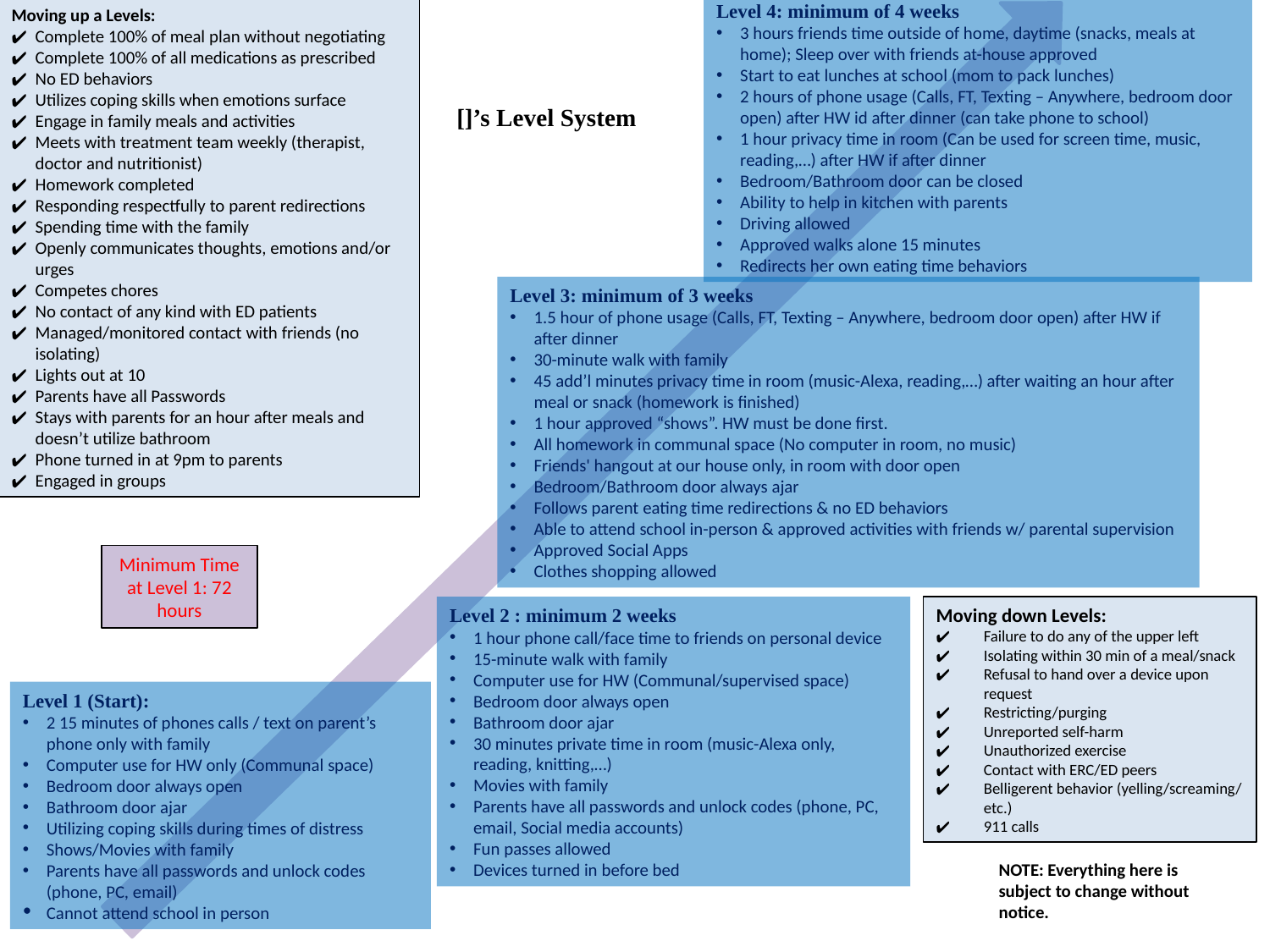

Level 4: minimum of 4 weeks
3 hours friends time outside of home, daytime (snacks, meals at home); Sleep over with friends at-house approved
Start to eat lunches at school (mom to pack lunches)
2 hours of phone usage (Calls, FT, Texting – Anywhere, bedroom door open) after HW id after dinner (can take phone to school)
1 hour privacy time in room (Can be used for screen time, music, reading,…) after HW if after dinner
Bedroom/Bathroom door can be closed
Ability to help in kitchen with parents
Driving allowed
Approved walks alone 15 minutes
Redirects her own eating time behaviors
Moving up a Levels:
Complete 100% of meal plan without negotiating
Complete 100% of all medications as prescribed
No ED behaviors
Utilizes coping skills when emotions surface
Engage in family meals and activities
Meets with treatment team weekly (therapist, doctor and nutritionist)
Homework completed
Responding respectfully to parent redirections
Spending time with the family
Openly communicates thoughts, emotions and/or urges
Competes chores
No contact of any kind with ED patients
Managed/monitored contact with friends (no isolating)
Lights out at 10
Parents have all Passwords
Stays with parents for an hour after meals and doesn’t utilize bathroom
Phone turned in at 9pm to parents
Engaged in groups
[]’s Level System
Level 3: minimum of 3 weeks
1.5 hour of phone usage (Calls, FT, Texting – Anywhere, bedroom door open) after HW if after dinner
30-minute walk with family
45 add’l minutes privacy time in room (music-Alexa, reading,…) after waiting an hour after meal or snack (homework is finished)
1 hour approved “shows”. HW must be done first.
All homework in communal space (No computer in room, no music)
Friends' hangout at our house only, in room with door open
Bedroom/Bathroom door always ajar
Follows parent eating time redirections & no ED behaviors
Able to attend school in-person & approved activities with friends w/ parental supervision
Approved Social Apps
Clothes shopping allowed

Minimum Time at Level 1: 72 hours
Level 2 : minimum 2 weeks
1 hour phone call/face time to friends on personal device
15-minute walk with family
Computer use for HW (Communal/supervised space)
Bedroom door always open
Bathroom door ajar
30 minutes private time in room (music-Alexa only, reading, knitting,…)
Movies with family
Parents have all passwords and unlock codes (phone, PC, email, Social media accounts)
Fun passes allowed
Devices turned in before bed
Moving down Levels:
Failure to do any of the upper left
Isolating within 30 min of a meal/snack
Refusal to hand over a device upon request
Restricting/purging
Unreported self-harm
Unauthorized exercise
Contact with ERC/ED peers
Belligerent behavior (yelling/screaming/ etc.)
911 calls
Level 1 (Start):
2 15 minutes of phones calls / text on parent’s phone only with family
Computer use for HW only (Communal space)
Bedroom door always open
Bathroom door ajar
Utilizing coping skills during times of distress
Shows/Movies with family
Parents have all passwords and unlock codes (phone, PC, email)
Cannot attend school in person
NOTE: Everything here is subject to change without notice.